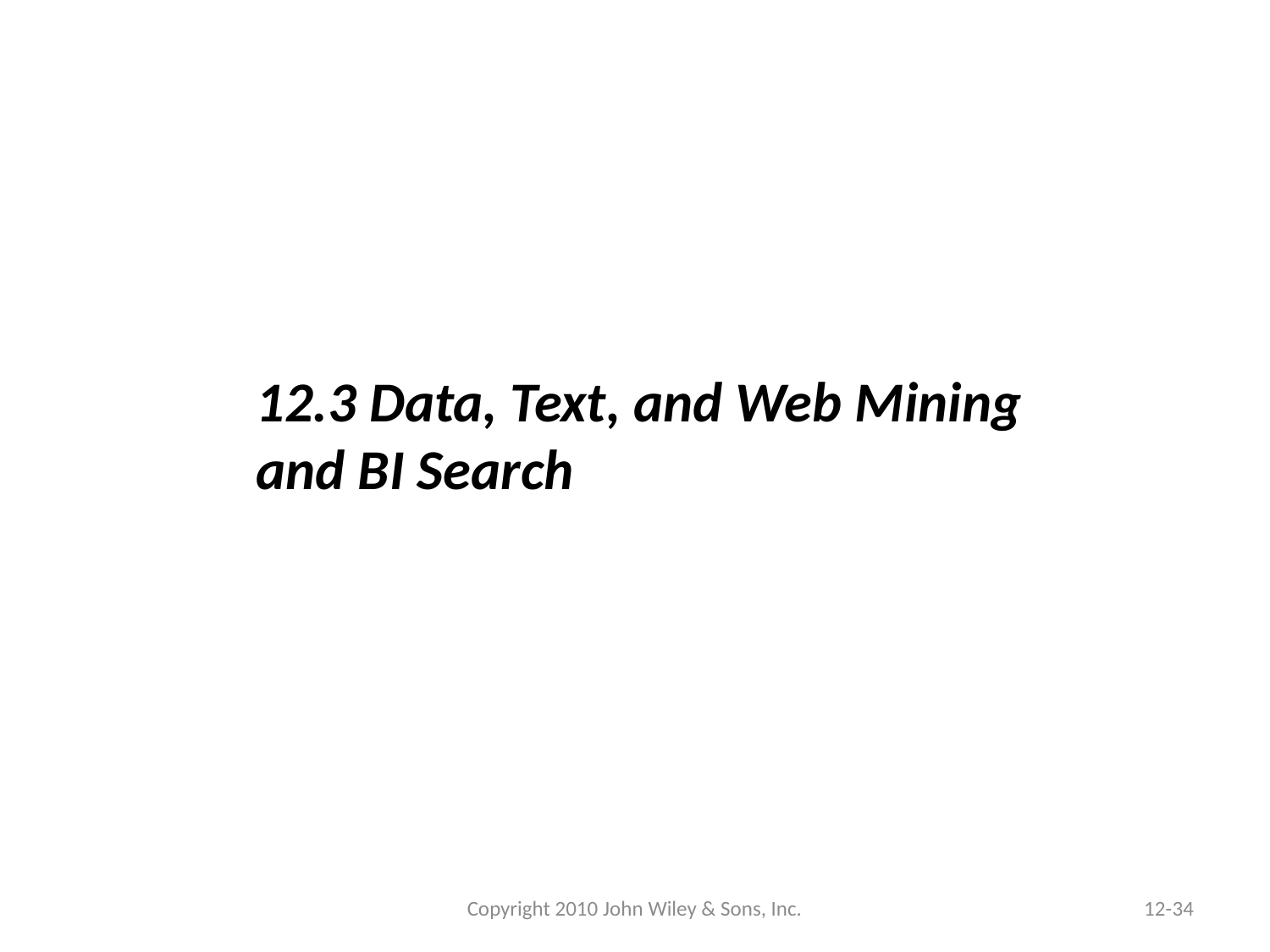

12.3 Data, Text, and Web Mining and BI Search
Copyright 2010 John Wiley & Sons, Inc.
12-34